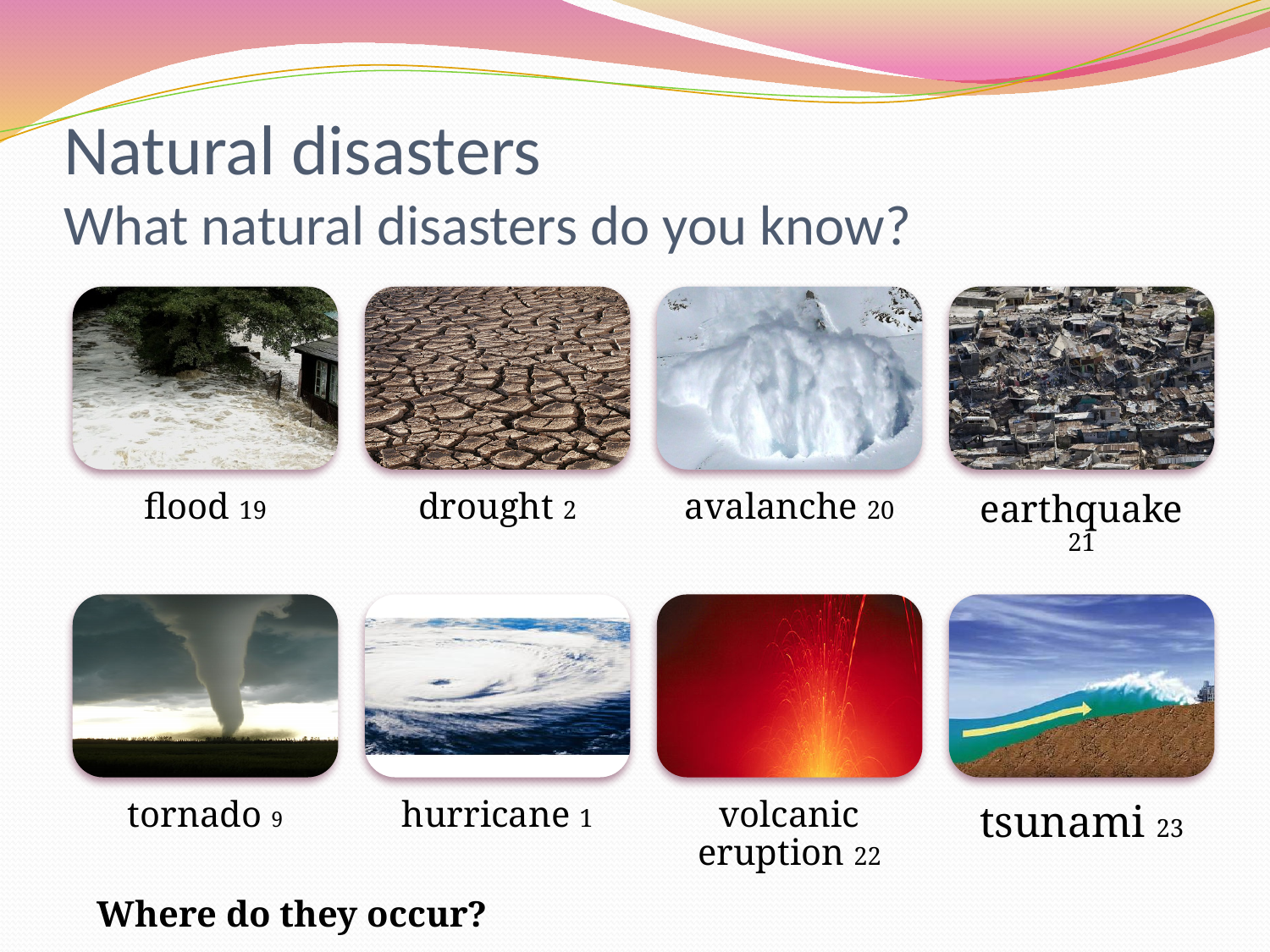

# Natural disasters What natural disasters do you know?
flood 19
drought 2
avalanche 20
earthquake 21
tornado 9
hurricane 1
volcanic eruption 22
tsunami 23
Where do they occur?